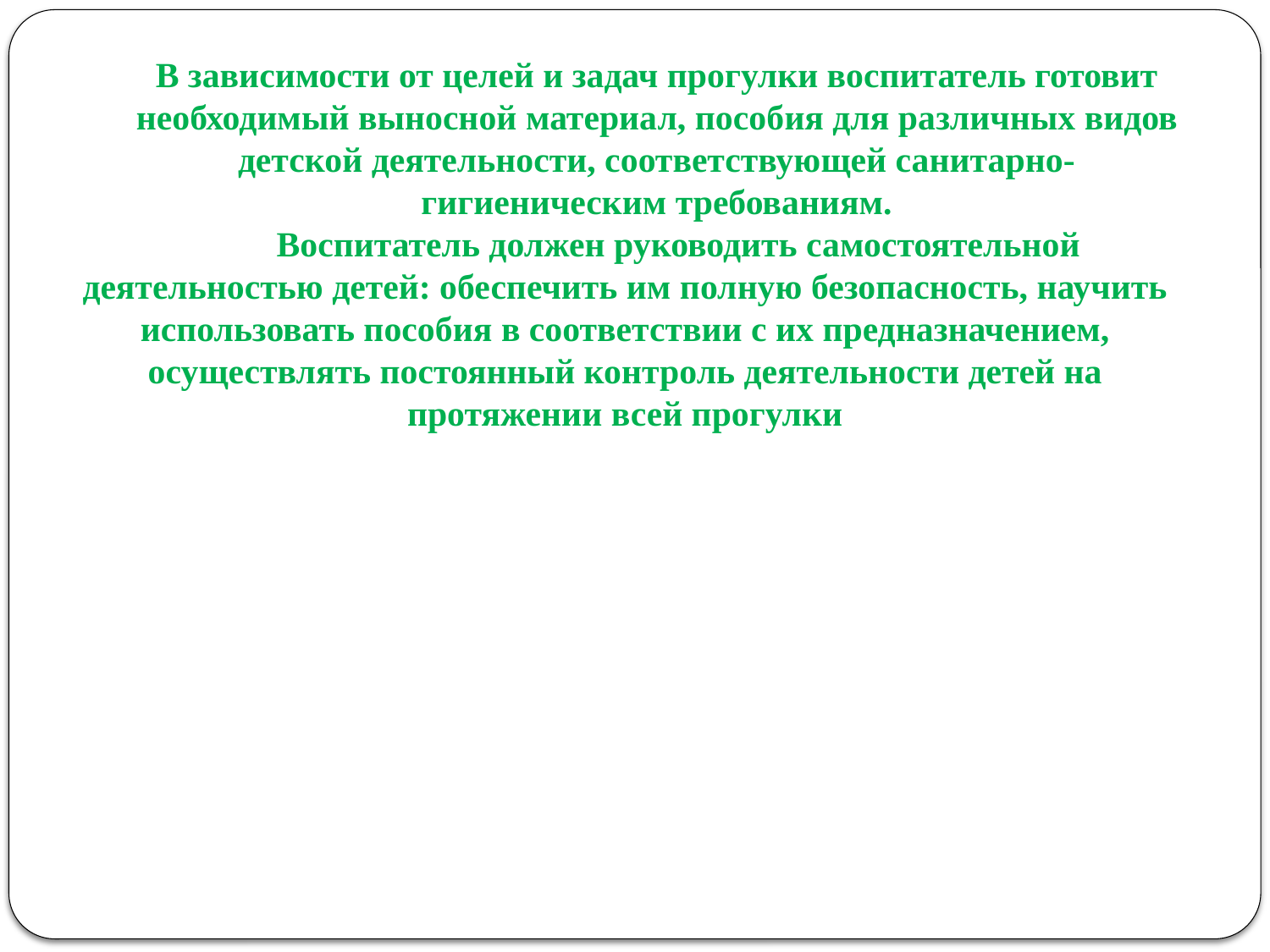

В зависимости от целей и задач прогулки воспитатель готовит необходимый выносной материал, пособия для различных видов детской деятельности, соответствующей санитарно-гигиеническим требованиям.
            Воспитатель должен руководить самостоятельной деятельностью детей: обеспечить им полную безопасность, научить использовать пособия в соответствии с их предназначением, осуществлять постоянный контроль деятельности детей на протяжении всей прогулки